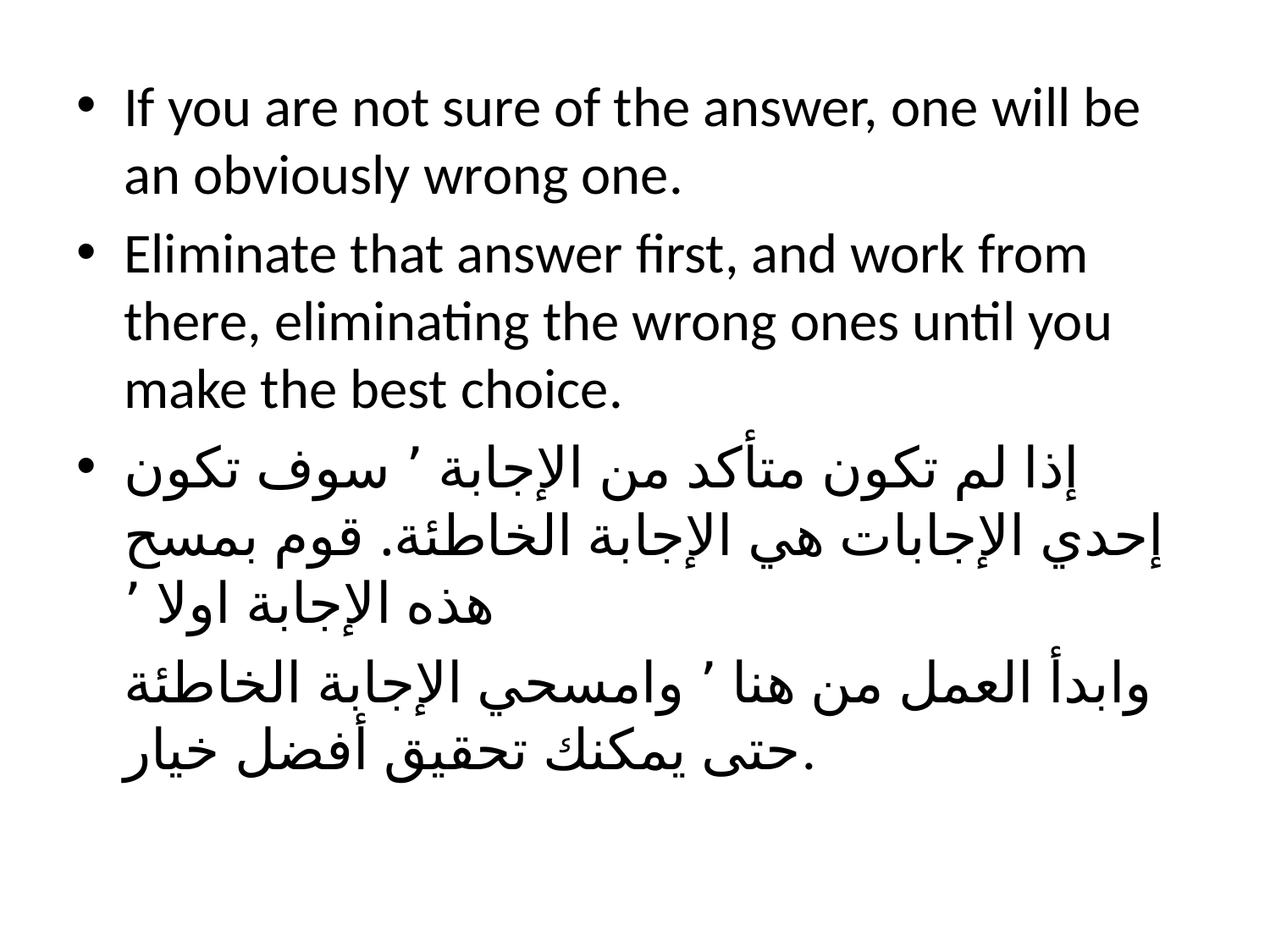

If you are not sure of the answer, one will be an obviously wrong one.
Eliminate that answer first, and work from there, eliminating the wrong ones until you make the best choice.
إذا لم تكون متأكد من الإجابة ٬ سوف تكون إحدي الإجابات هي الإجابة الخاطئة. قوم بمسح هذه الإجابة اولا ٬
	وابدأ العمل من هنا ٬ وامسحي الإجابة الخاطئة حتى يمكنك تحقيق أفضل خيار.